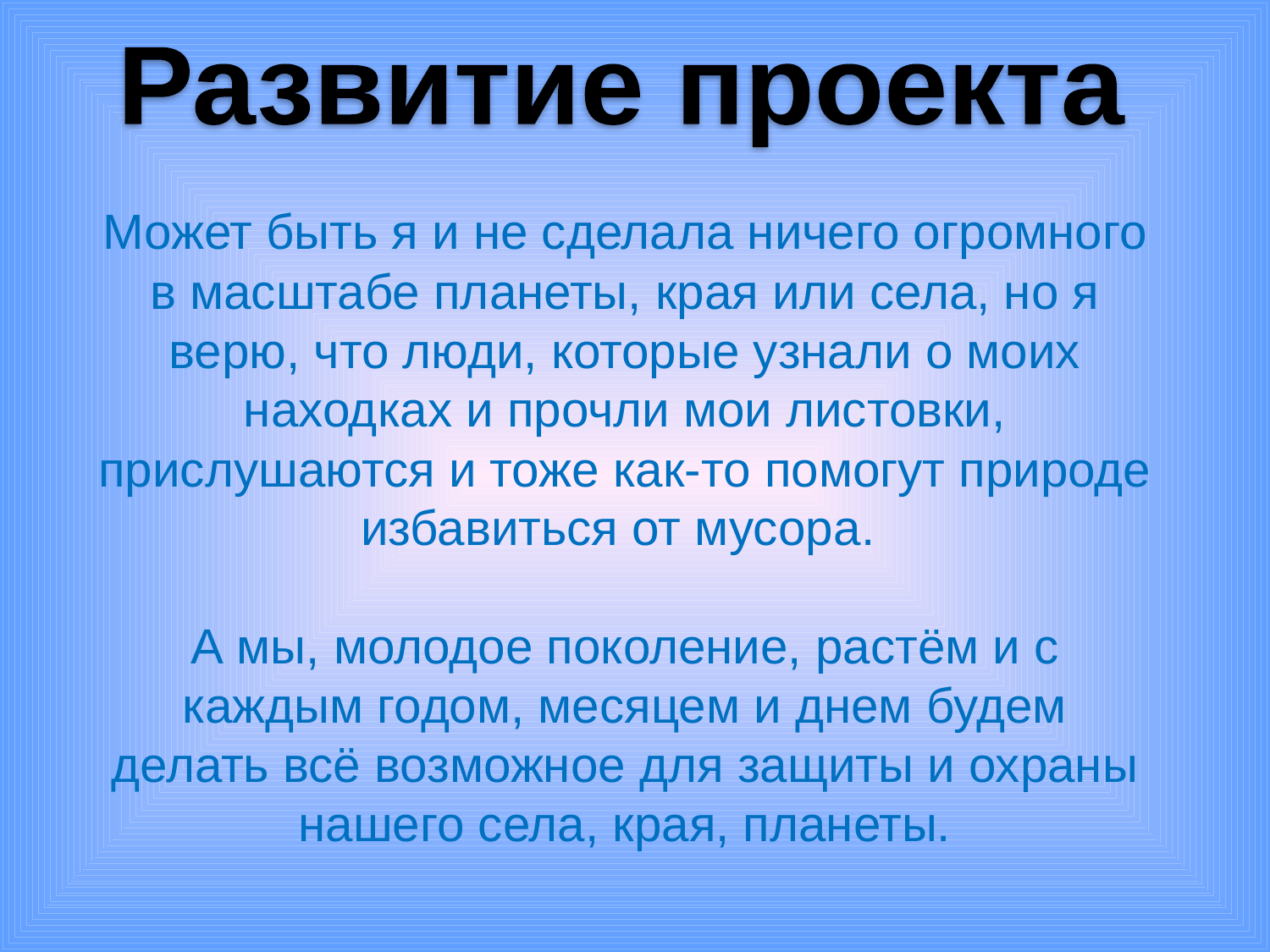

Развитие проекта
# Может быть я и не сделала ничего огромного в масштабе планеты, края или села, но я верю, что люди, которые узнали о моих находках и прочли мои листовки, прислушаются и тоже как-то помогут природе избавиться от мусора. А мы, молодое поколение, растём и с каждым годом, месяцем и днем будем делать всё возможное для защиты и охраны нашего села, края, планеты.